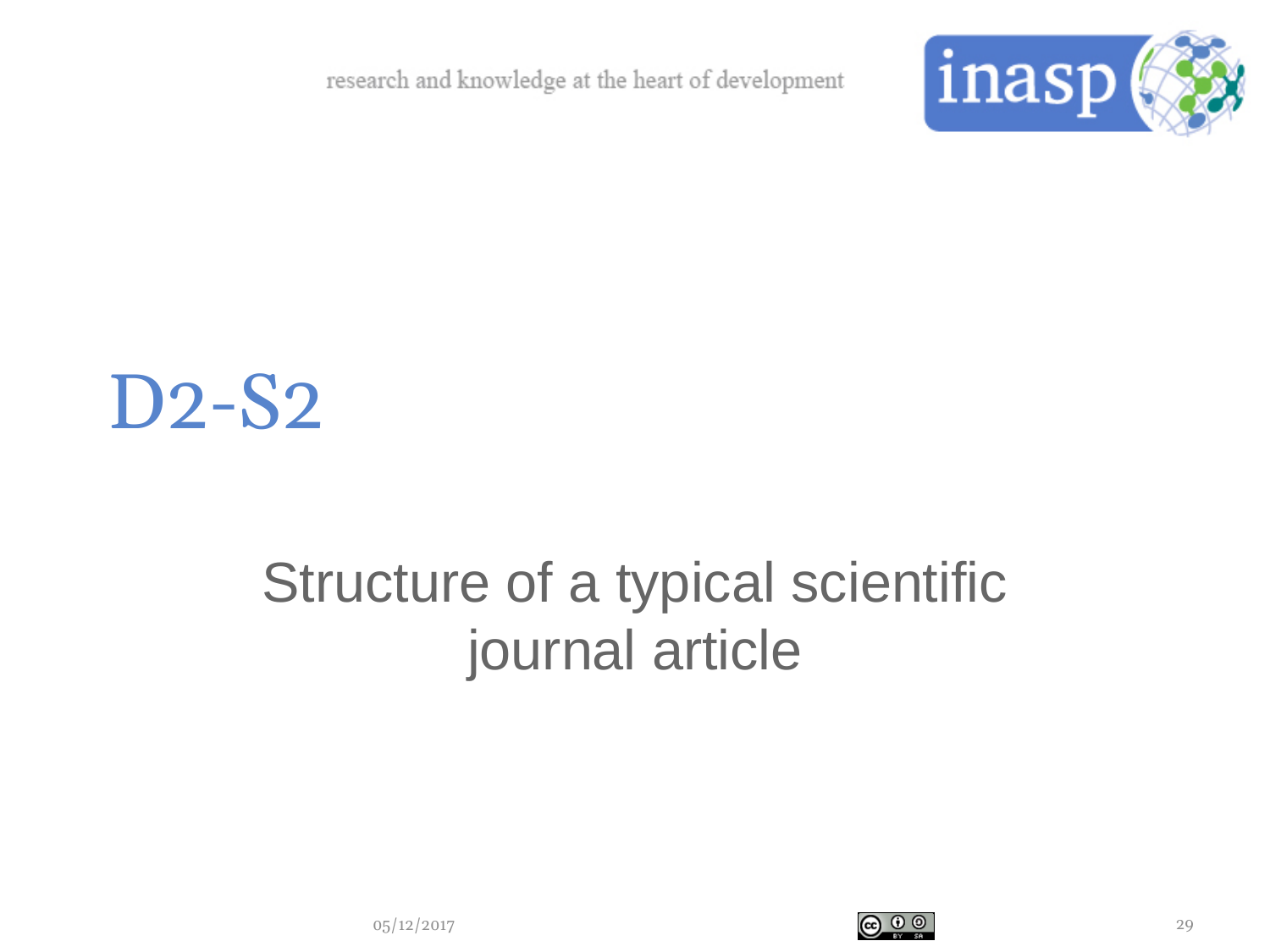

# D2-S2
Structure of a typical scientific journal article
05/12/2017

29